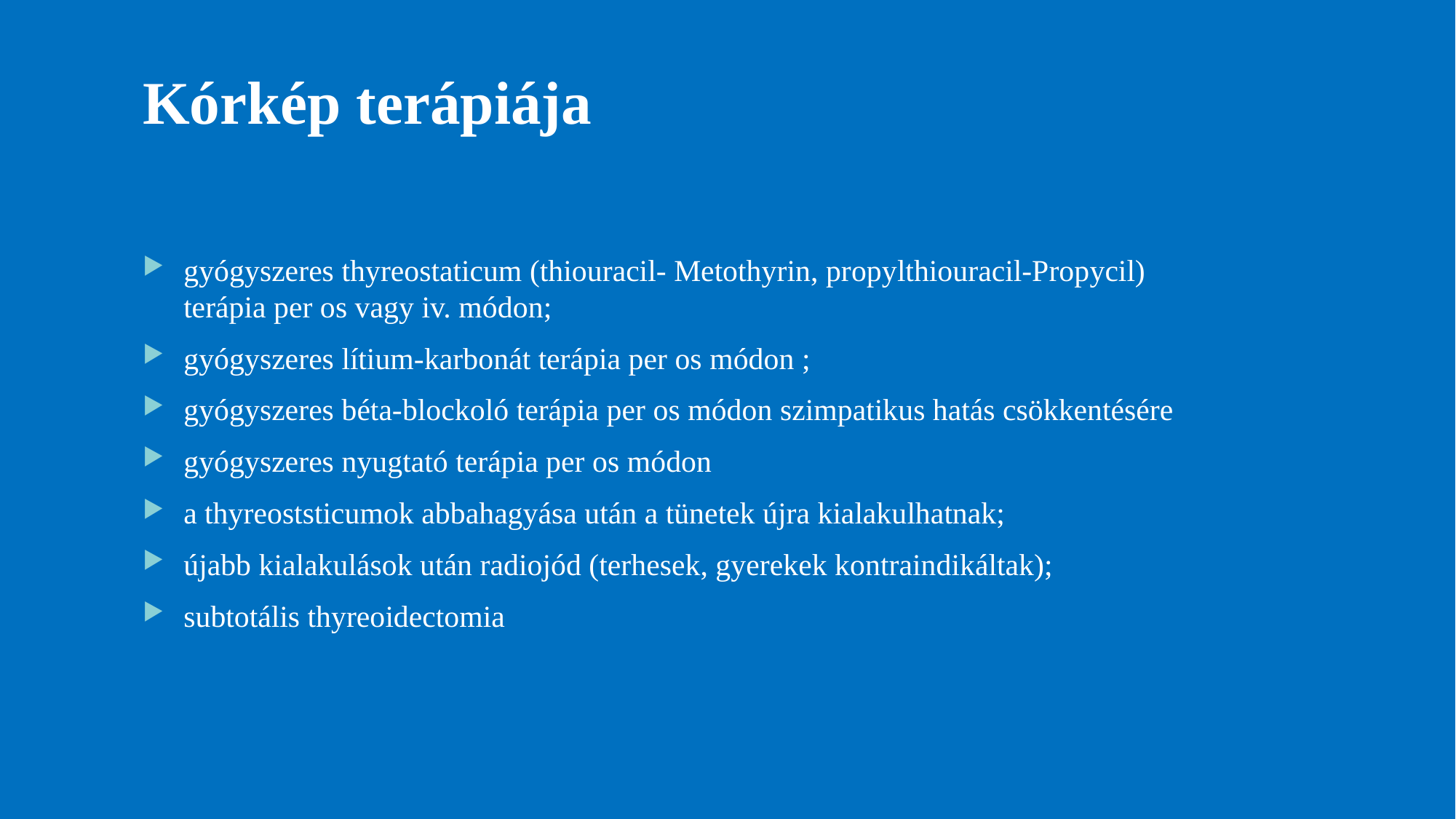

# Kórkép terápiája
gyógyszeres thyreostaticum (thiouracil- Metothyrin, propylthiouracil-Propycil) terápia per os vagy iv. módon;
gyógyszeres lítium-karbonát terápia per os módon ;
gyógyszeres béta-blockoló terápia per os módon szimpatikus hatás csökkentésére
gyógyszeres nyugtató terápia per os módon
a thyreoststicumok abbahagyása után a tünetek újra kialakulhatnak;
újabb kialakulások után radiojód (terhesek, gyerekek kontraindikáltak);
subtotális thyreoidectomia